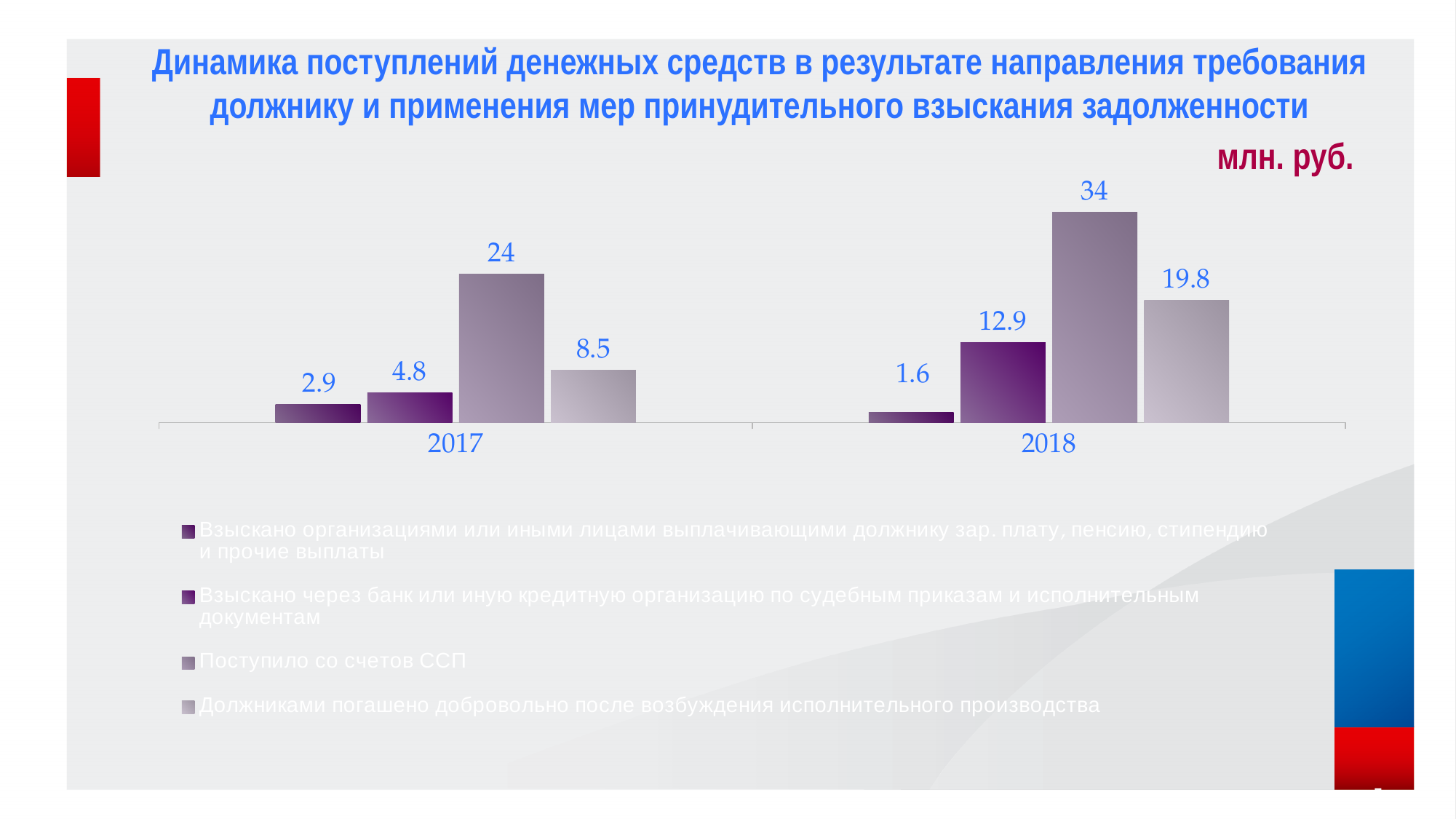

# Динамика поступлений денежных средств в результате направления требования должнику и применения мер принудительного взыскания задолженности
млн. руб.

### Chart

| Category | Взыскано организациями или иными лицами выплачивающими должнику зар. плату, пенсию, стипендию и прочие выплаты | Взыскано через банк или иную кредитную организацию по судебным приказам и исполнительным документам | Поступило со счетов ССП  | Должниками погашено добровольно после возбуждения исполнительного производства |
|---|---|---|---|---|
| 2017 | 2.9 | 4.8 | 24.0 | 8.5 |
| 2018 | 1.6 | 12.9 | 34.0 | 19.8 |
5